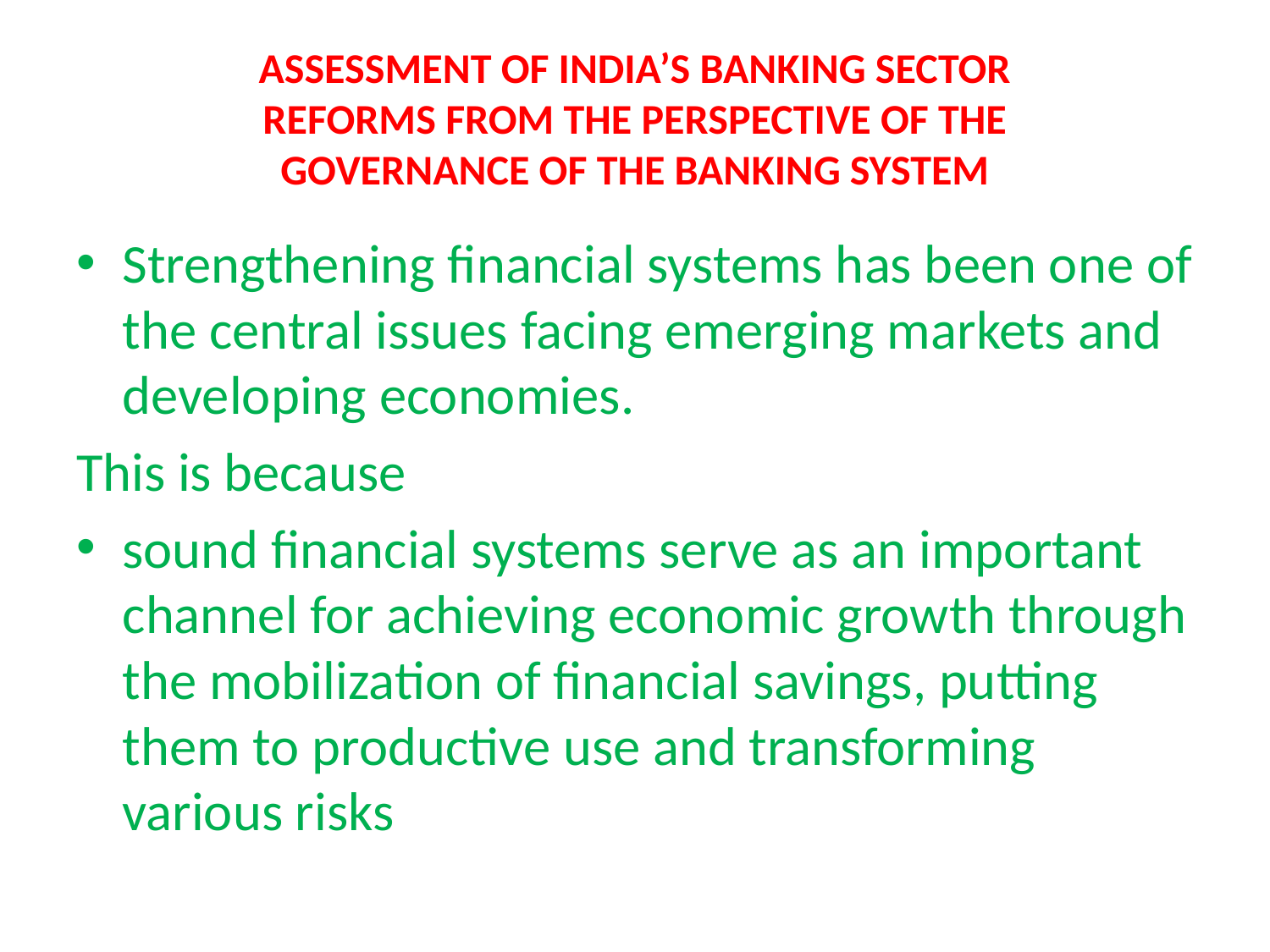

# ASSESSMENT OF INDIA’S BANKING SECTOR REFORMS FROM THE PERSPECTIVE OF THE GOVERNANCE OF THE BANKING SYSTEM
Strengthening financial systems has been one of the central issues facing emerging markets and developing economies.
This is because
sound financial systems serve as an important channel for achieving economic growth through the mobilization of financial savings, putting them to productive use and transforming various risks